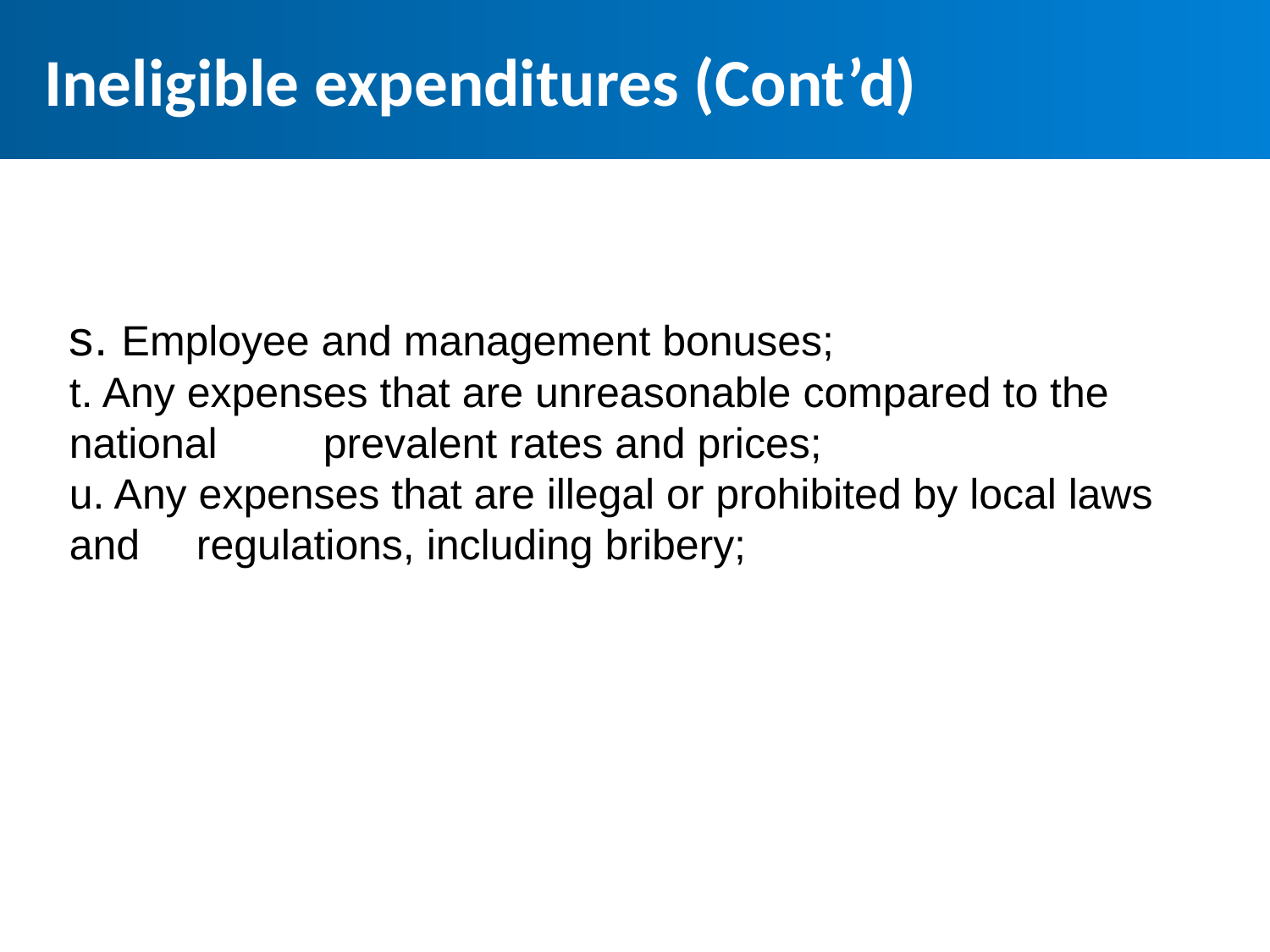

# Ineligible expenditures (Cont’d)
Expense testing – verify…..
s. Employee and management bonuses;
t. Any expenses that are unreasonable compared to the national 	prevalent rates and prices;
u. Any expenses that are illegal or prohibited by local laws and 	regulations, including bribery;